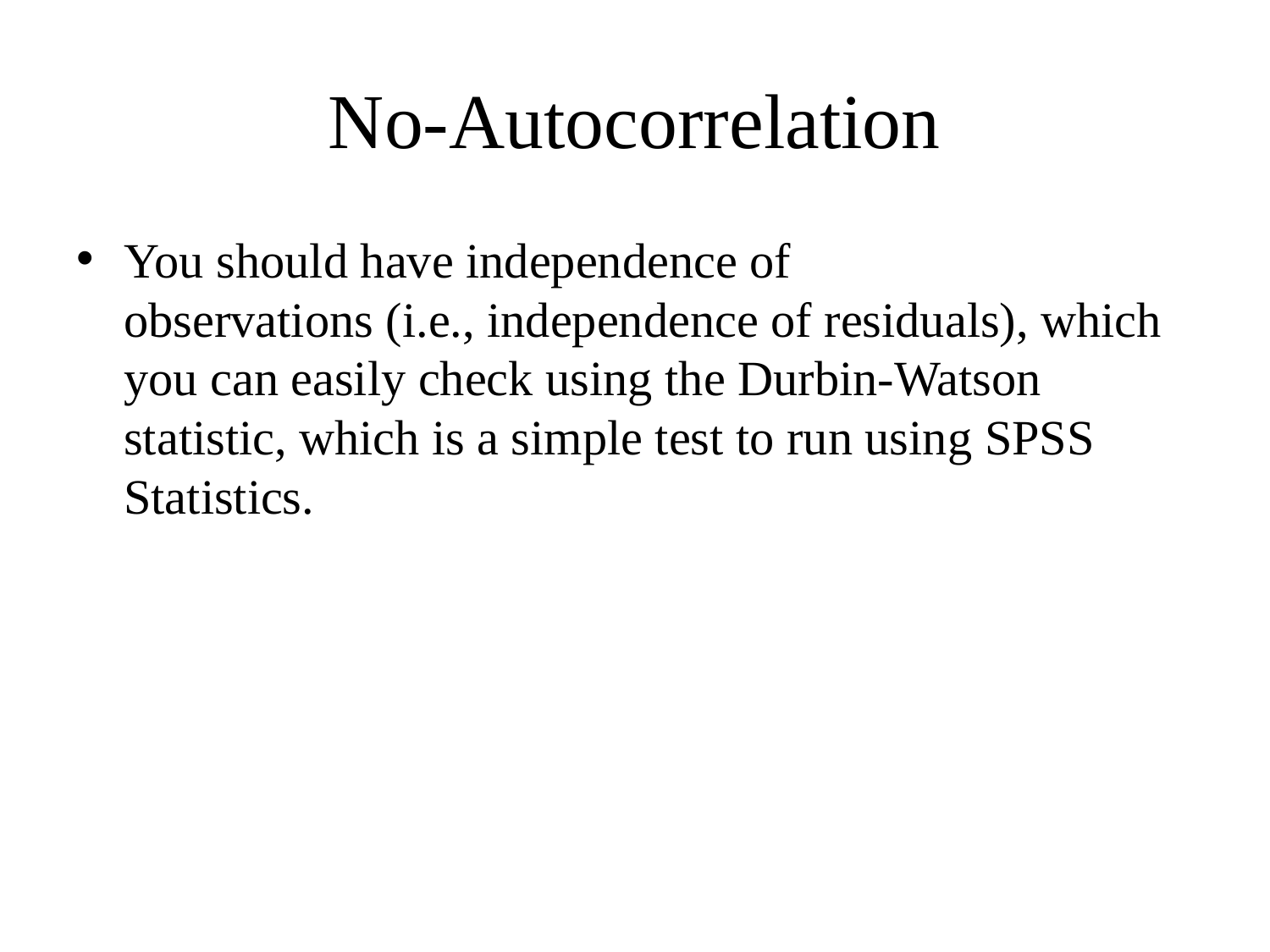

# No-Autocorrelation
You should have independence of observations (i.e., independence of residuals), which you can easily check using the Durbin-Watson statistic, which is a simple test to run using SPSS Statistics.